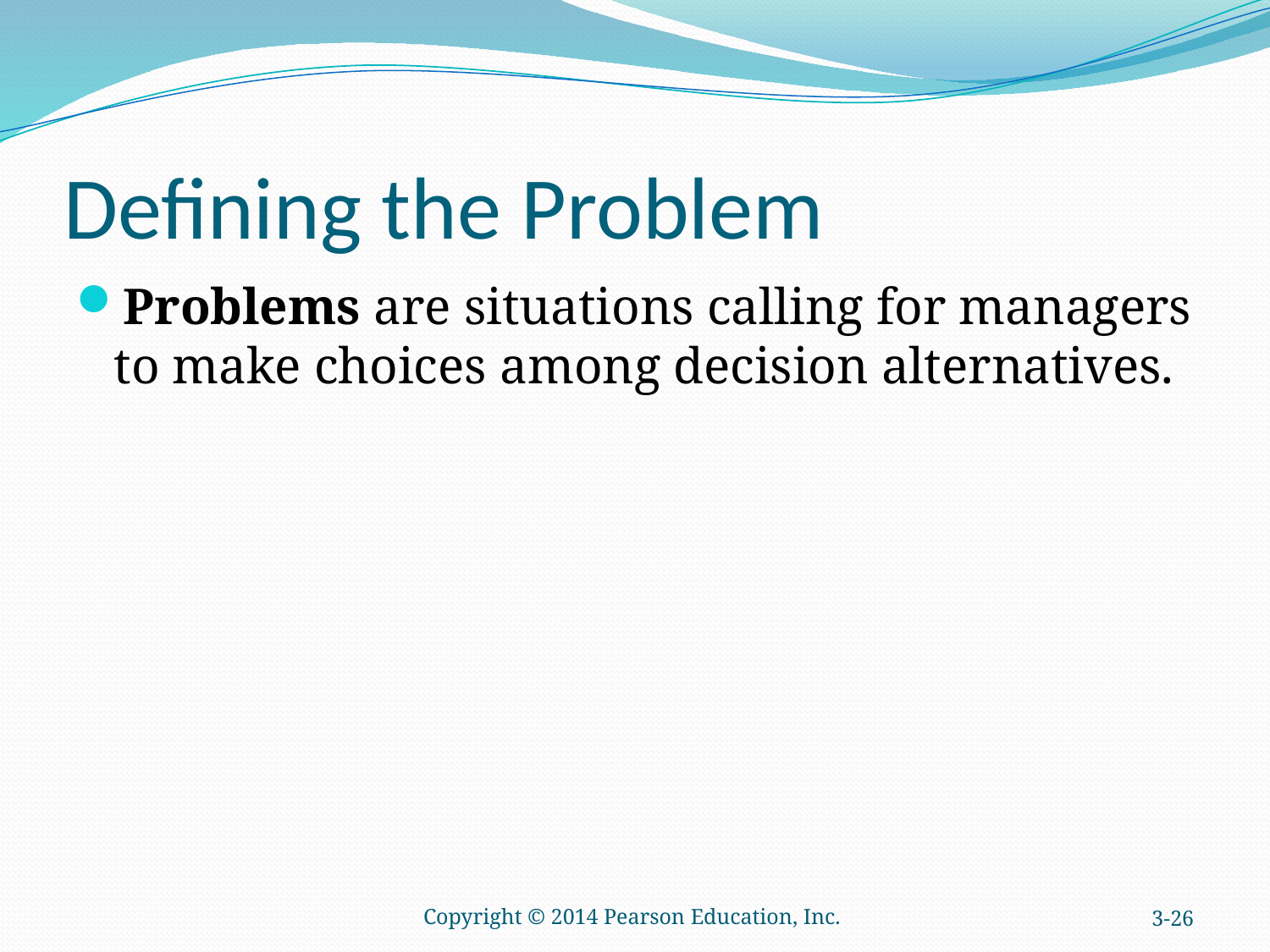

# Defining the Problem
Problems are situations calling for managers to make choices among decision alternatives.